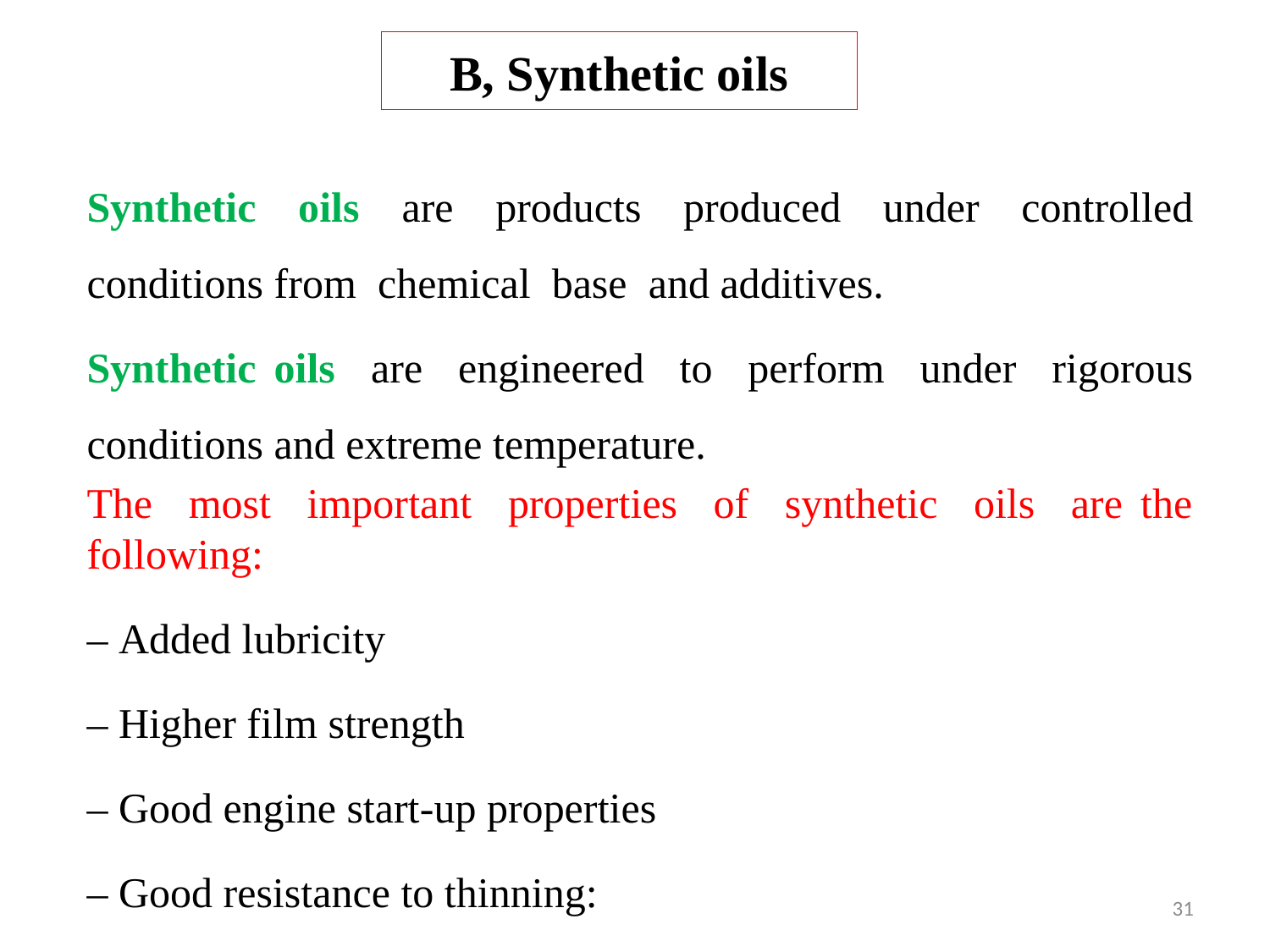

# B, Synthetic oils
Synthetic  oils  are  products  produced  under  controlled conditions from  chemical  base  and additives.
Synthetic oils  are  engineered  to  perform  under  rigorous conditions and extreme temperature.
The  most  important  properties  of  synthetic  oils  are the following:
– Added lubricity
– Higher film strength
– Good engine start-up properties
– Good resistance to thinning:
31